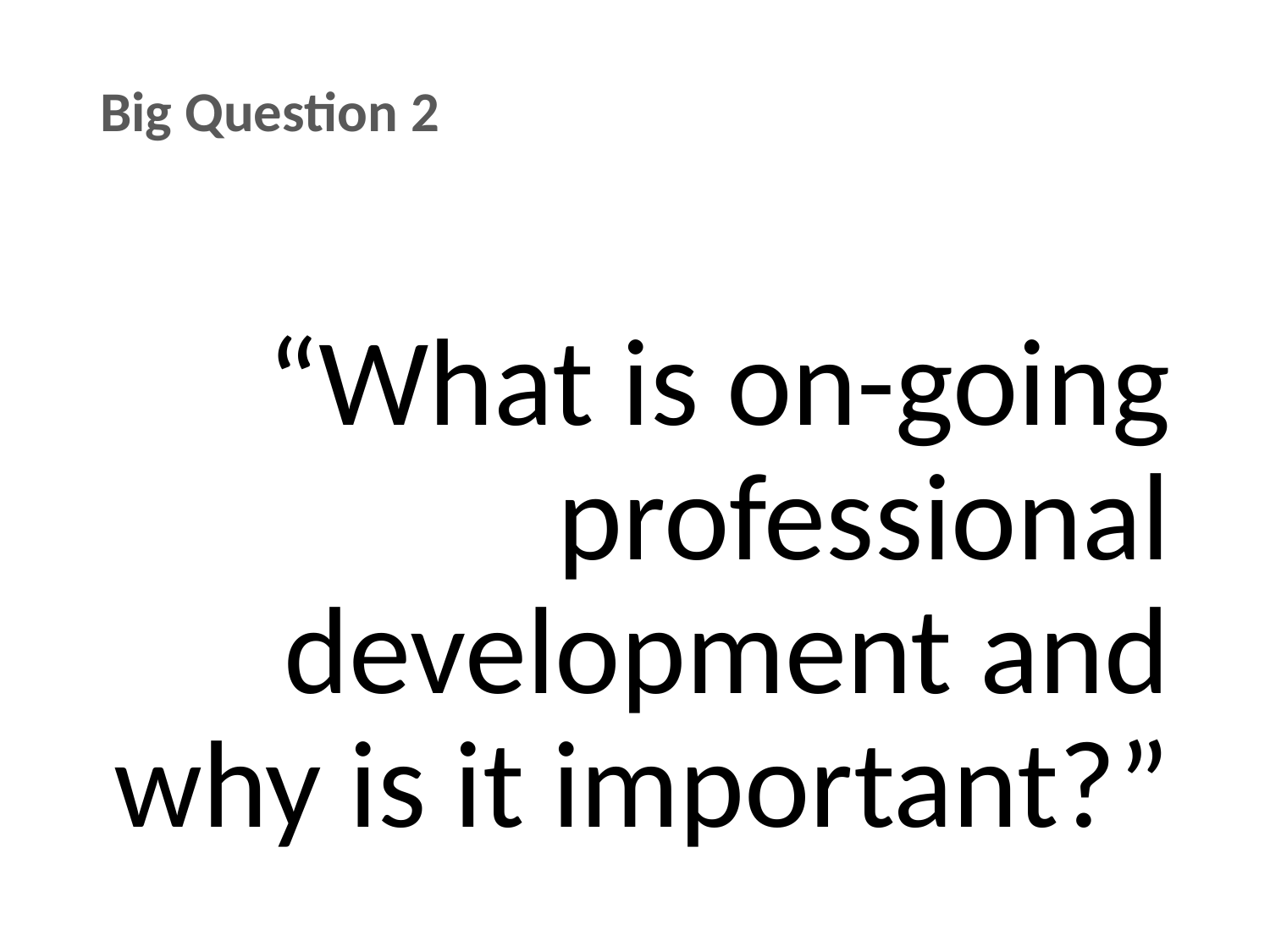

# Big Question 2
“What is on-going professional development and why is it important?”